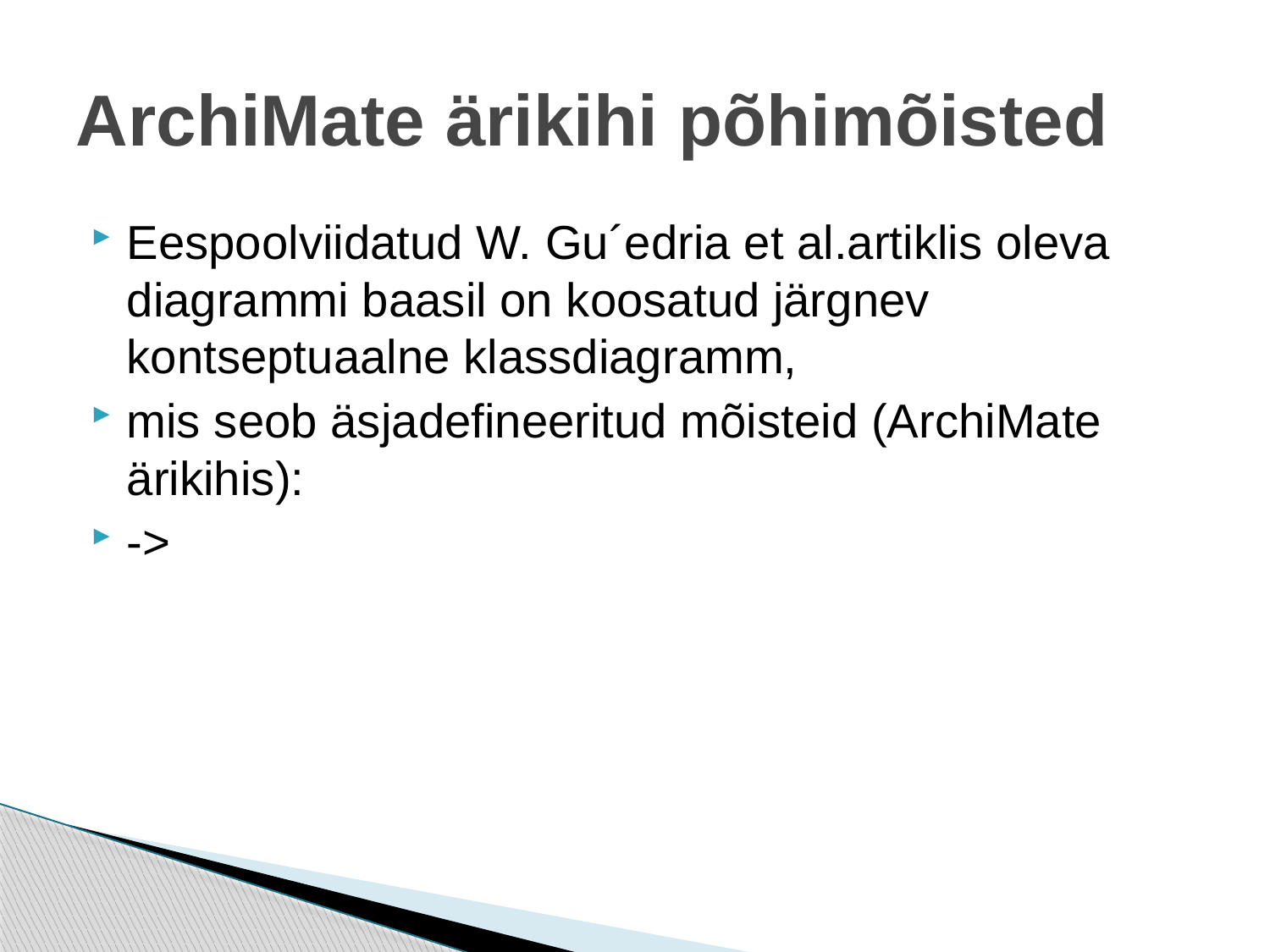

# ArchiMate ärikihi põhimõisted
Eespoolviidatud W. Gu´edria et al.artiklis oleva diagrammi baasil on koosatud järgnev kontseptuaalne klassdiagramm,
mis seob äsjadefineeritud mõisteid (ArchiMate ärikihis):
->